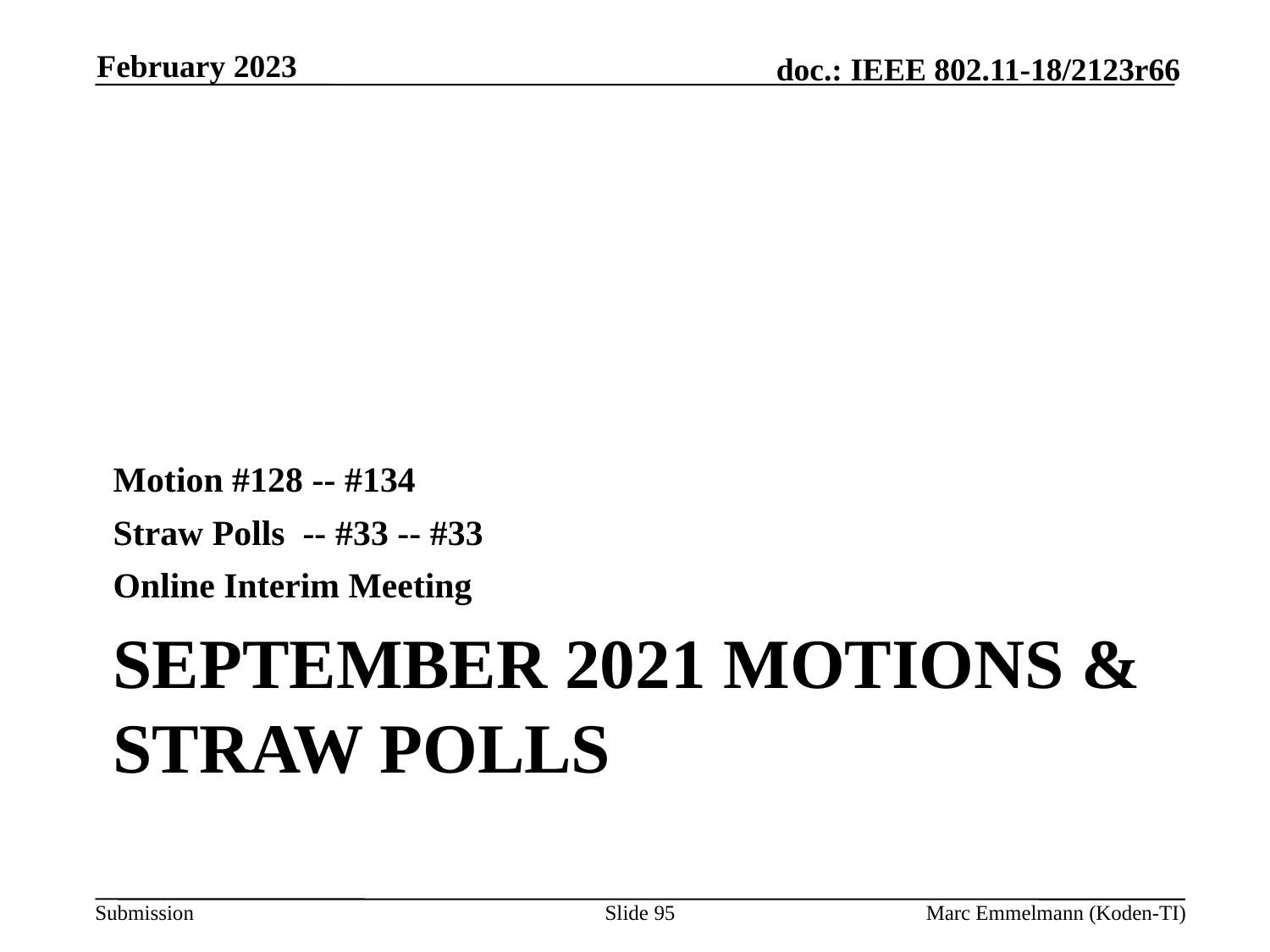

February 2023
Motion #128 -- #134
Straw Polls  -- #33 -- #33
Online Interim Meeting
# September 2021 Motions & Straw Polls
Slide 95
Marc Emmelmann (Koden-TI)